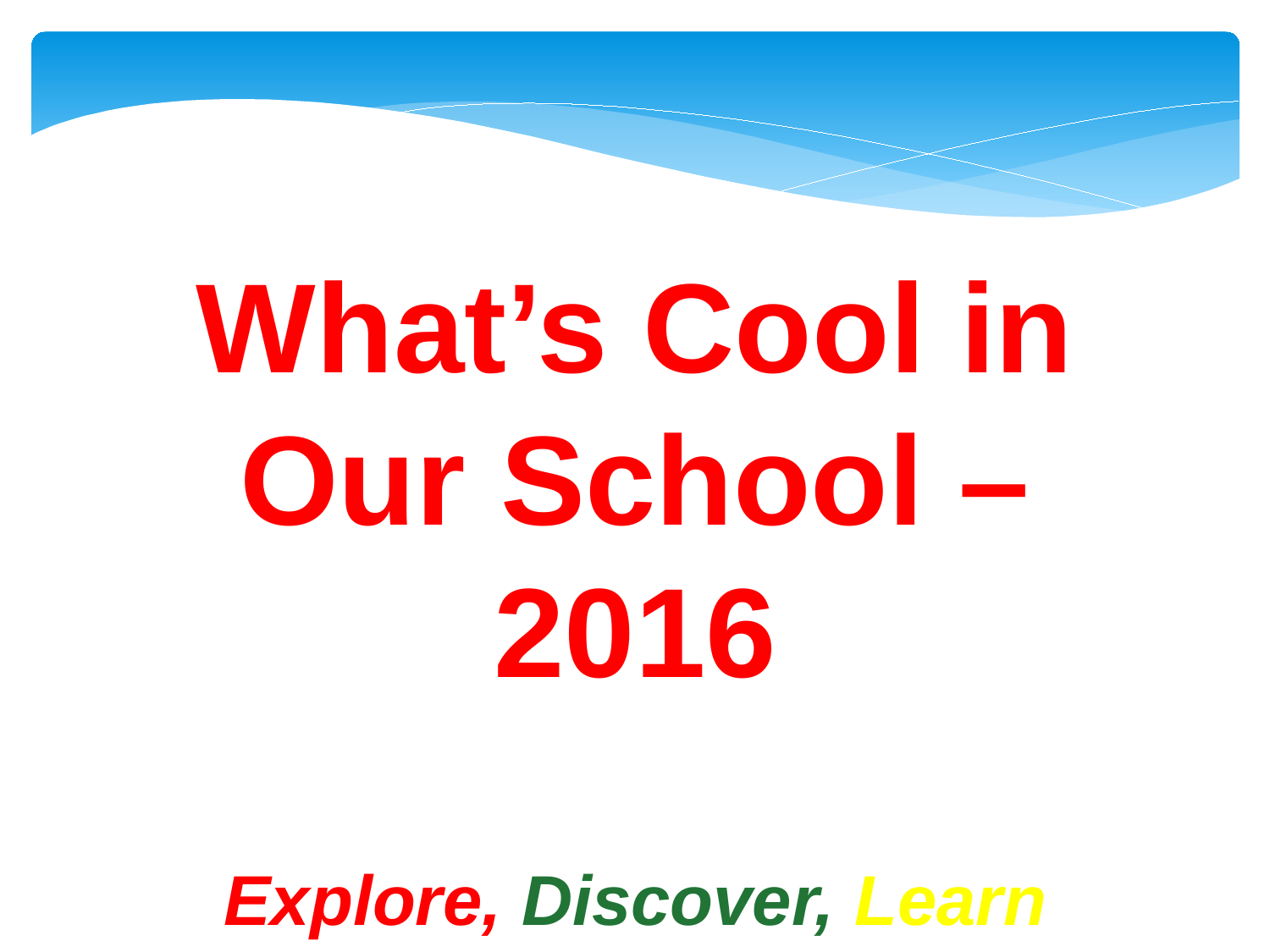

What’s Cool in Our School – 2016

Explore, Discover, Learn